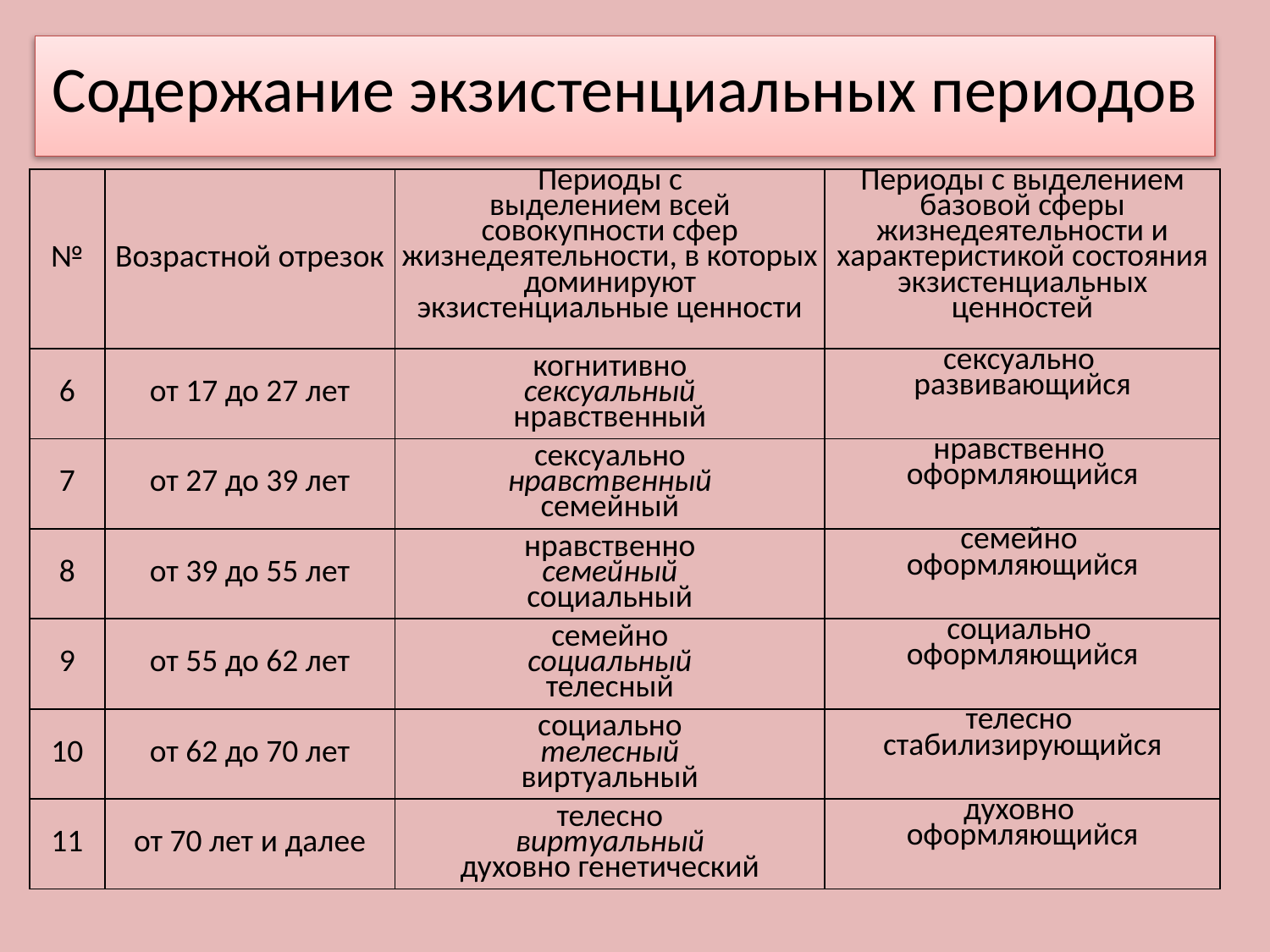

Содержание экзистенциальных периодов
| № | Возрастной отрезок | Периоды с выделением всей совокупности сфер жизнедеятельности, в которых доминируют экзистенциальные ценности | Периоды с выделением базовой сферы жизнедеятельности и характеристикой состояния экзистенциальных ценностей |
| --- | --- | --- | --- |
| 6 | от 17 до 27 лет | когнитивно сексуальный нравственный | сексуально развивающийся |
| 7 | от 27 до 39 лет | сексуально нравственный семейный | нравственно оформляющийся |
| 8 | от 39 до 55 лет | нравственно семейный социальный | семейно оформляющийся |
| 9 | от 55 до 62 лет | семейно социальный телесный | социально оформляющийся |
| 10 | от 62 до 70 лет | социально телесный виртуальный | телесно стабилизирующийся |
| 11 | от 70 лет и далее | телесно виртуальный духовно генетический | духовно оформляющийся |